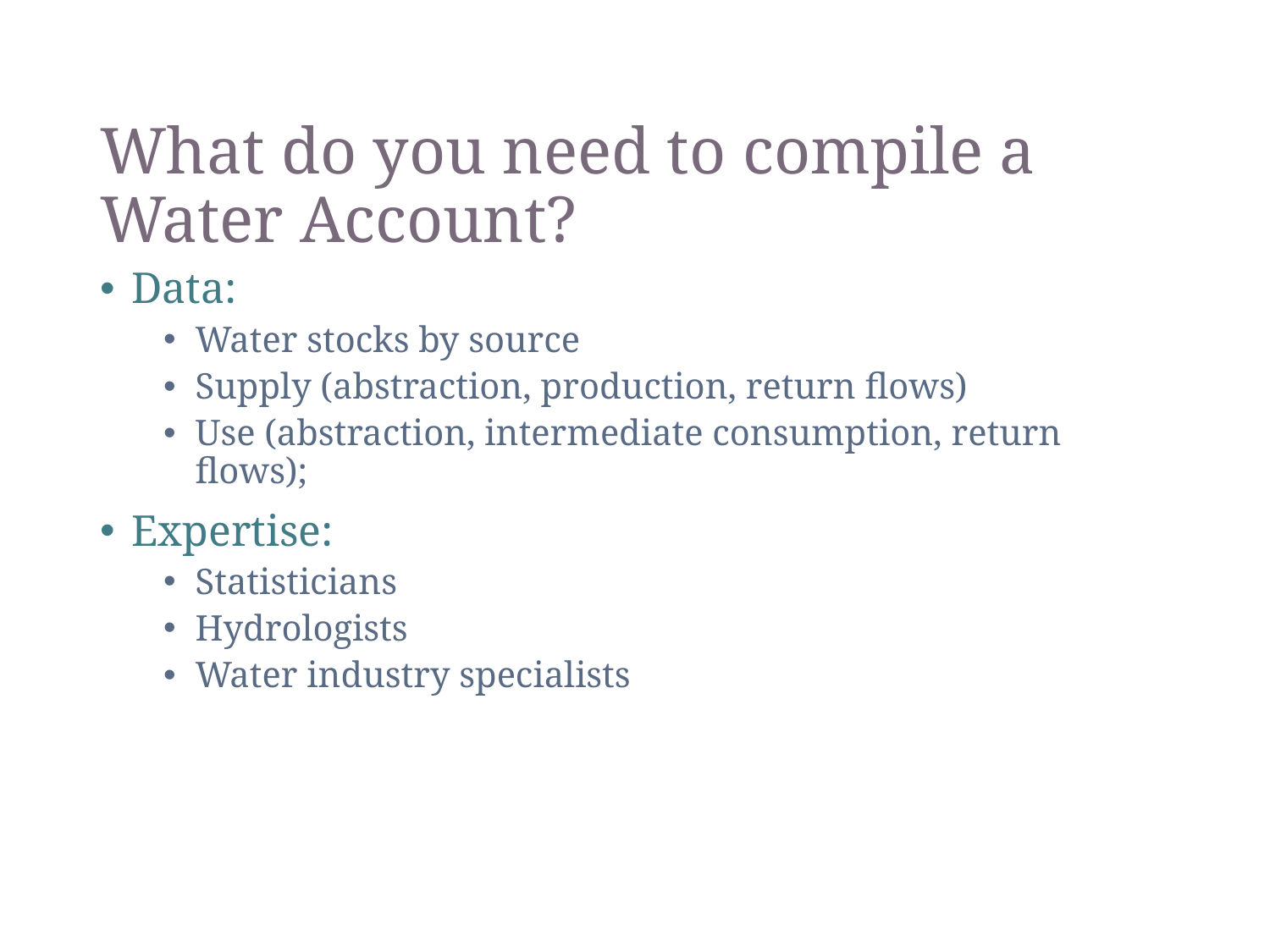

# What do you need to compile a Water Account?
Data:
Water stocks by source
Supply (abstraction, production, return flows)
Use (abstraction, intermediate consumption, return flows);
Expertise:
Statisticians
Hydrologists
Water industry specialists

8
SEEA-CF - Water accounts